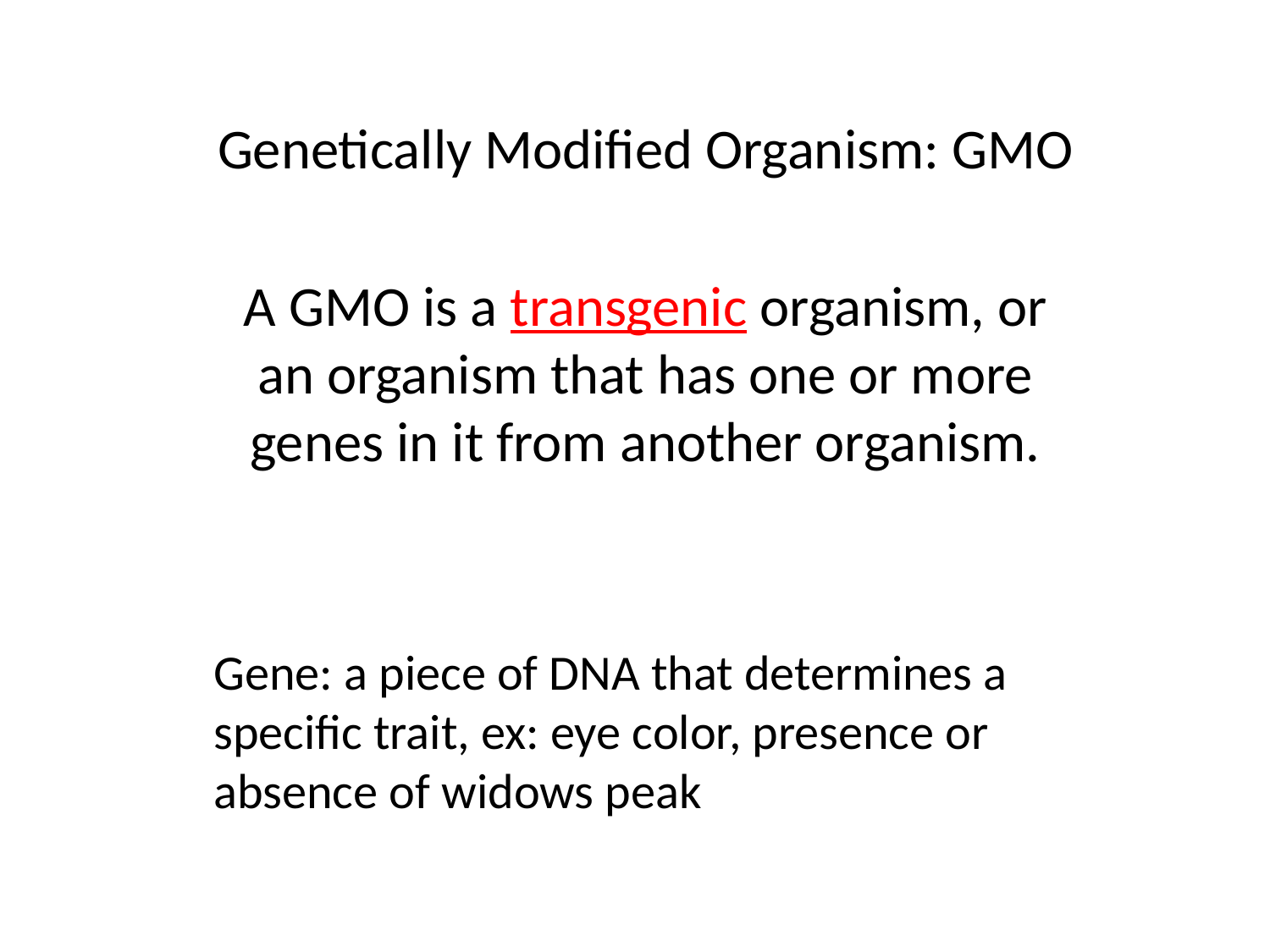

Genetically Modified Organism: GMO

A GMO is a transgenic organism, or an organism that has one or more genes in it from another organism.

Gene: a piece of DNA that determines a specific trait, ex: eye color, presence or absence of widows peak